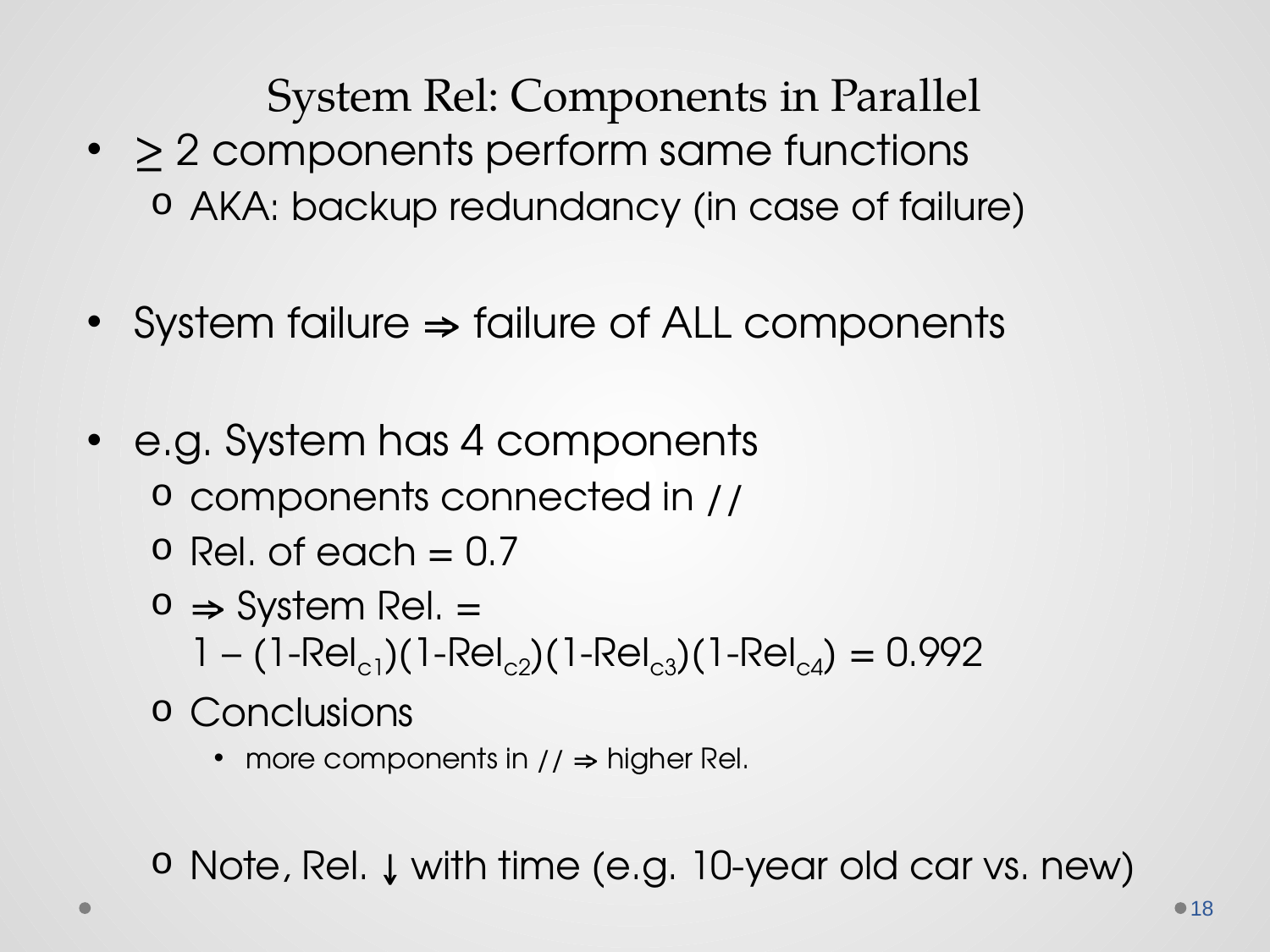

# System Rel: Components in Parallel

≥ 2 components perform same functions
AKA: backup redundancy (in case of failure)

System failure ⇒ failure of ALL components

e.g. System has 4 components
components connected in //
Rel. of each = 0.7
⇒ System Rel. =
1 – (1-Relc1)(1-Relc2)(1-Relc3)(1-Relc4) = 0.992
Conclusions
more components in // ⇒ higher Rel.

Note, Rel. ↓ with time (e.g. 10-year old car vs. new)
18